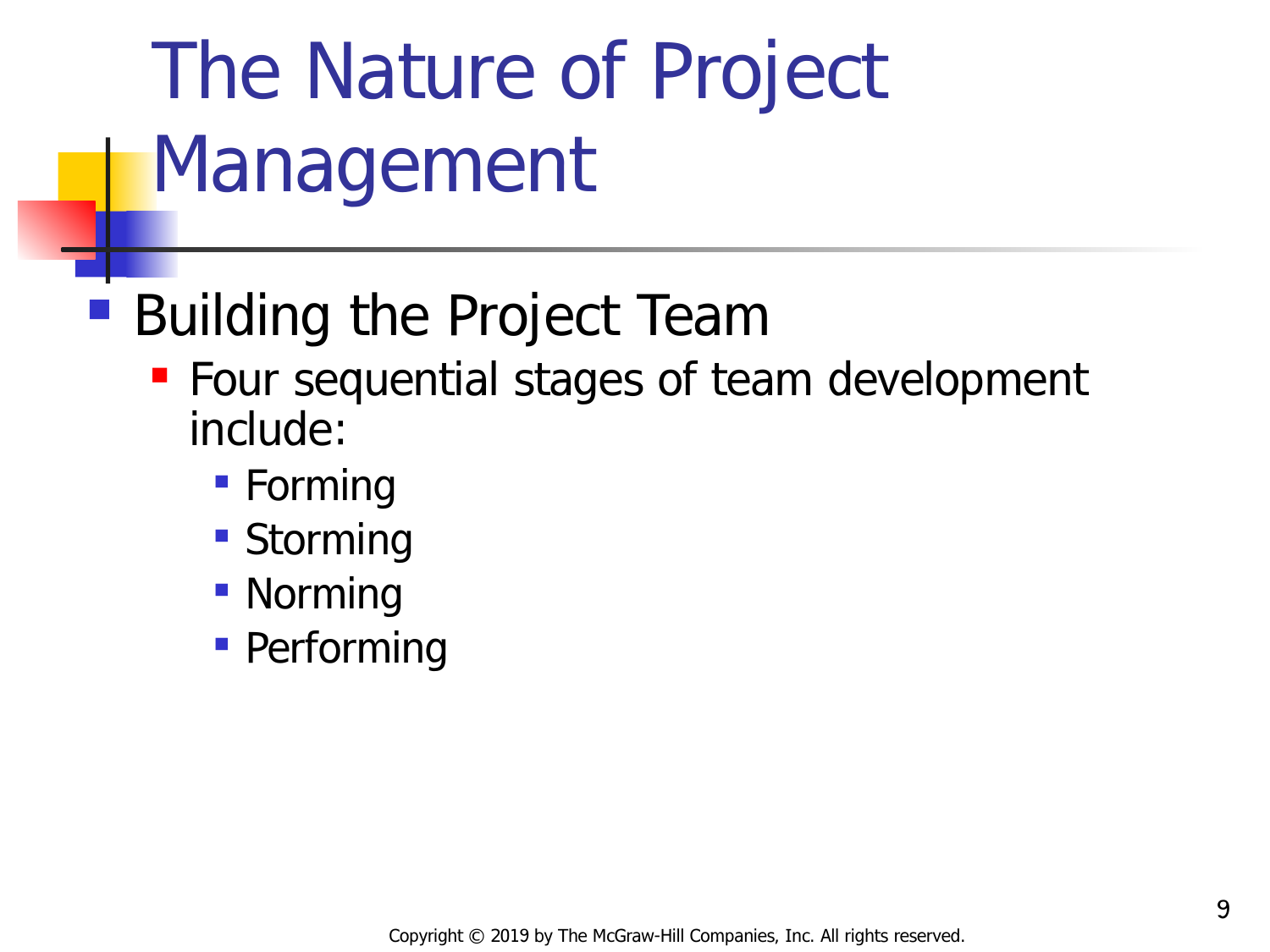

# The Nature of Project Management
Building the Project Team
Four sequential stages of team development include:
Forming
Storming
Norming
Performing
9
Copyright © 2019 by The McGraw-Hill Companies, Inc. All rights reserved.